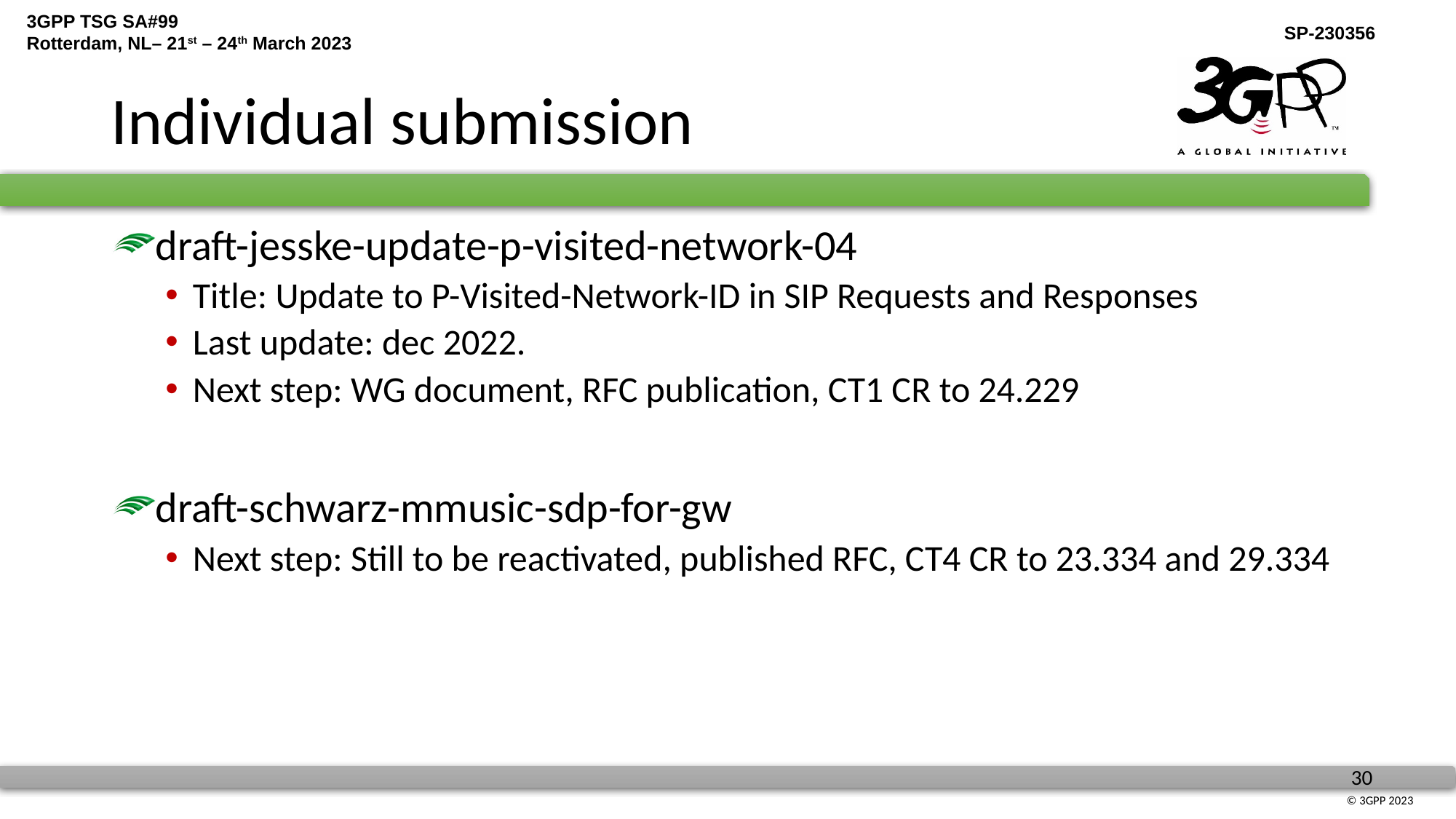

# Individual submission
draft-jesske-update-p-visited-network-04
Title: Update to P-Visited-Network-ID in SIP Requests and Responses
Last update: dec 2022.
Next step: WG document, RFC publication, CT1 CR to 24.229

draft-schwarz-mmusic-sdp-for-gw
Next step: Still to be reactivated, published RFC, CT4 CR to 23.334 and 29.334